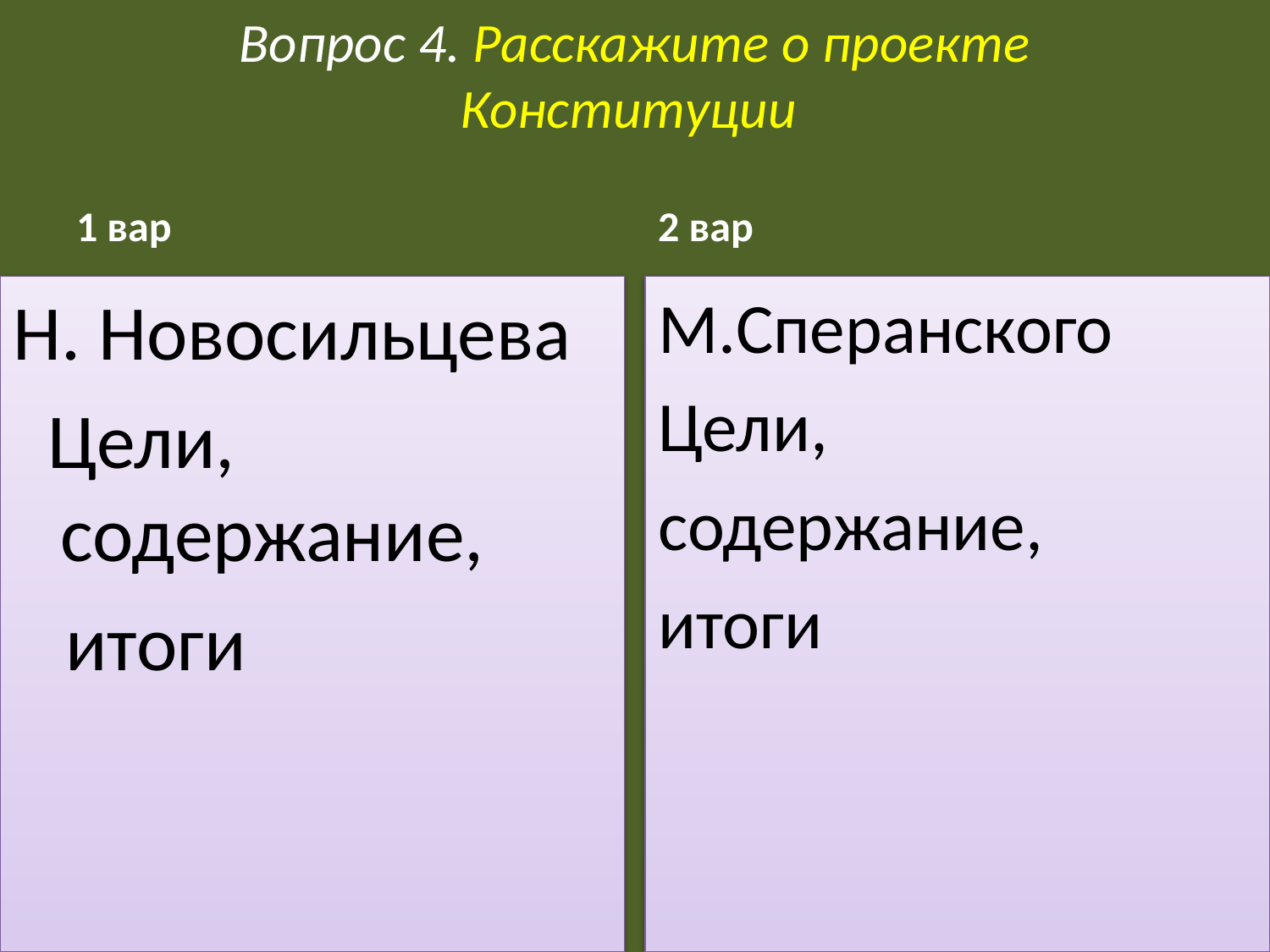

# Вопрос 4. Расскажите о проекте Конституции
2 вар
1 вар
Н. Новосильцева
  Цели, содержание,
   итоги

М.Сперанского
Цели,
содержание,
итоги